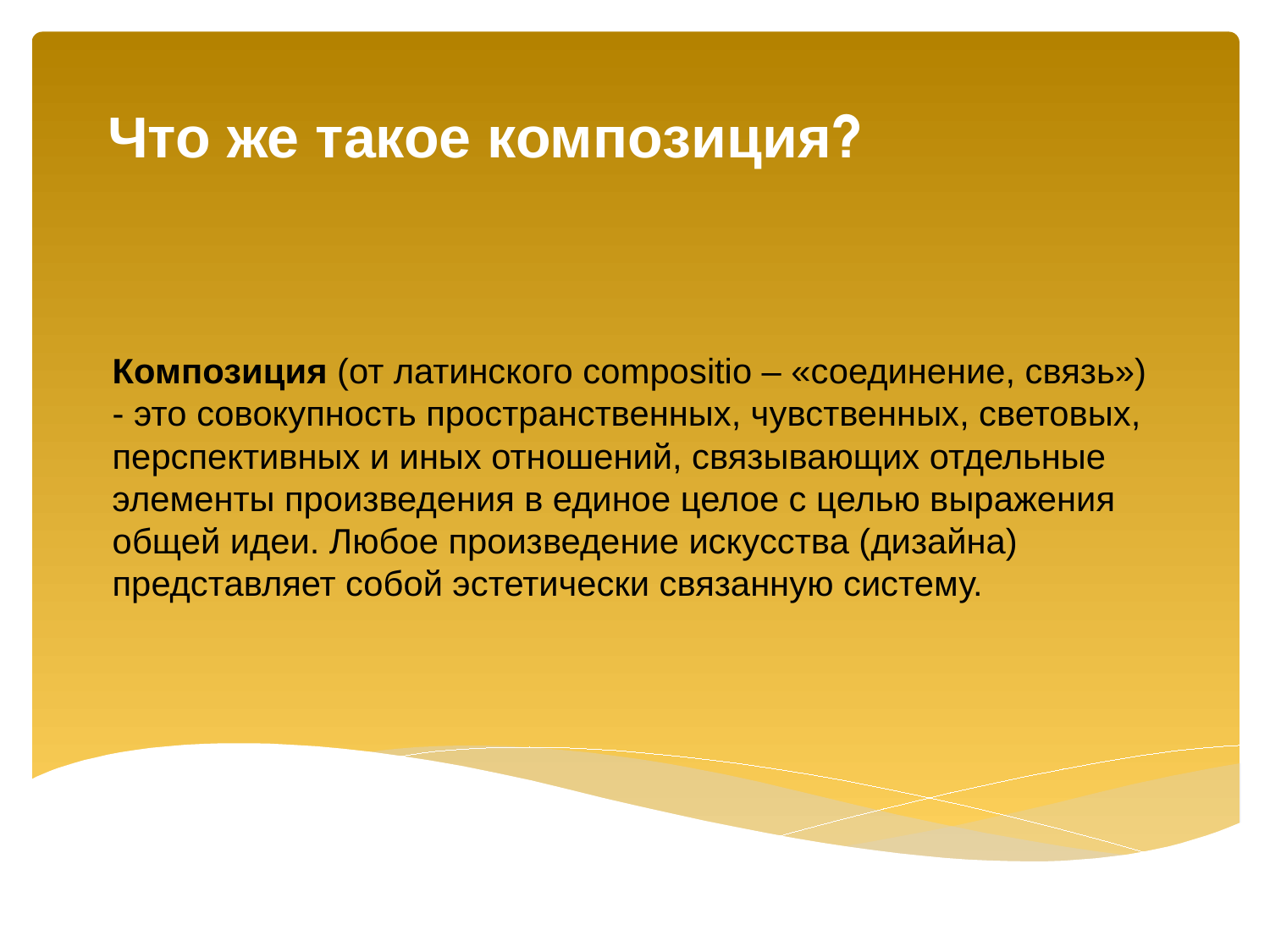

Что же такое композиция?
# Композиция (от латинского сompositio – «соединение, связь») - это совокупность пространственных, чувственных, световых, перспективных и иных отношений, связывающих отдельные элементы произведения в единое целое с целью выражения общей идеи. Любое произведение искусства (дизайна) представляет собой эстетически связанную систему.